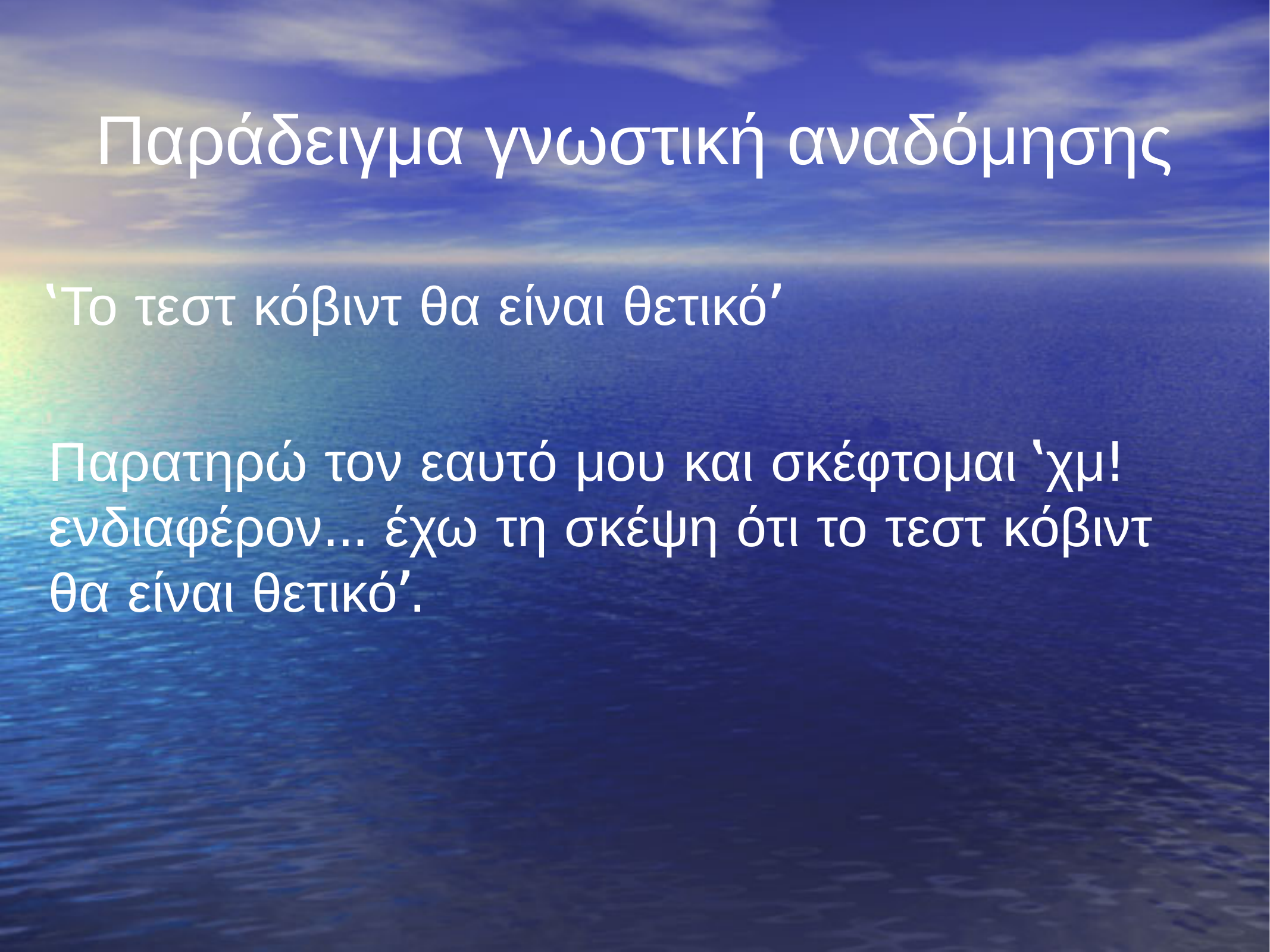

Παράδειγμα γνωστική αναδόμησης
‘Το τεστ κόβιντ θα είναι θετικό’

Παρατηρώ τον εαυτό μου και σκέφτομαι ‘χμ! ενδιαφέρον… έχω τη σκέψη ότι το τεστ κόβιντ θα είναι θετικό’.